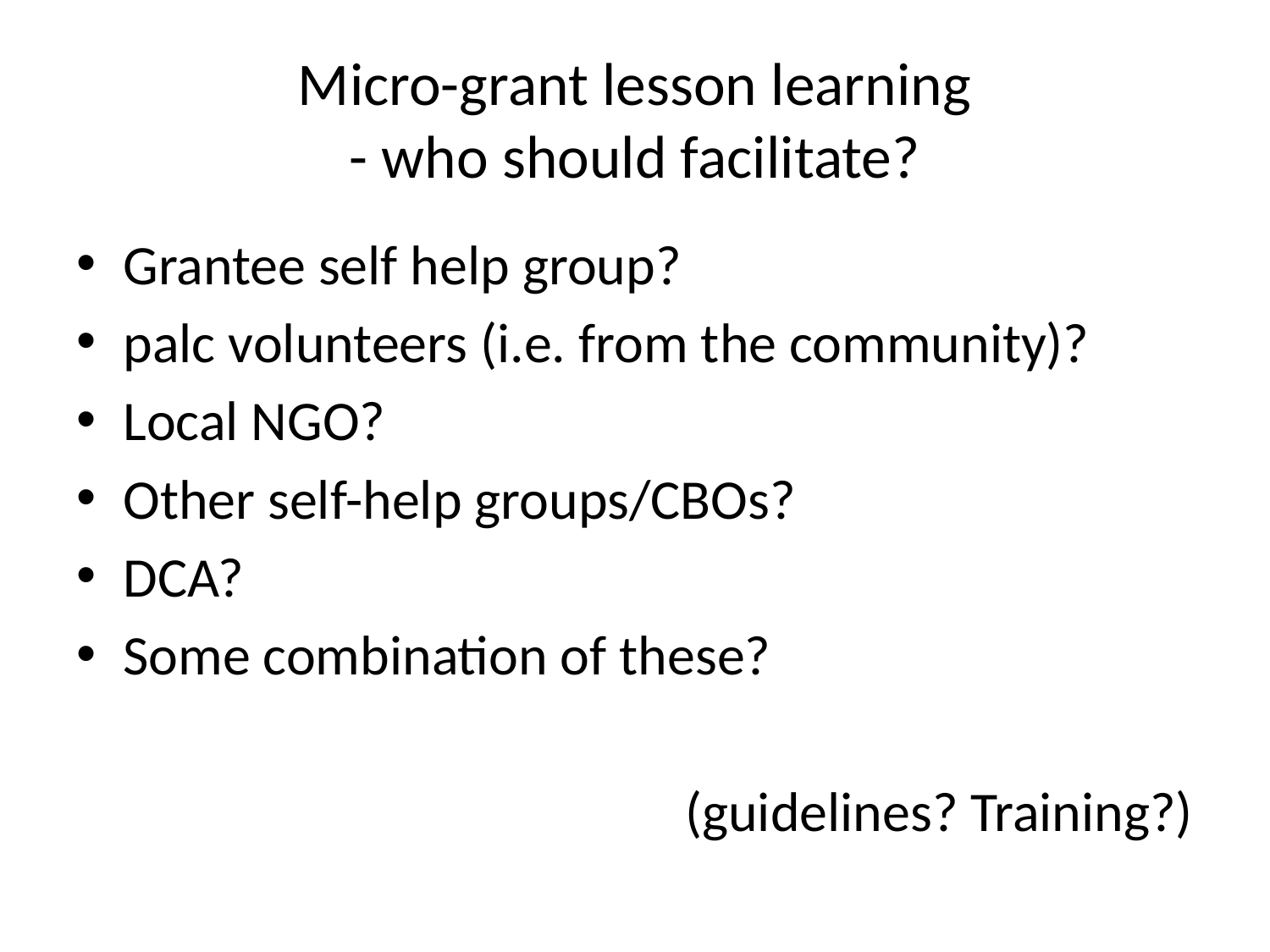

# Micro-grant lesson learning - who should facilitate?
Grantee self help group?
palc volunteers (i.e. from the community)?
Local NGO?
Other self-help groups/CBOs?
DCA?
Some combination of these?

(guidelines? Training?)